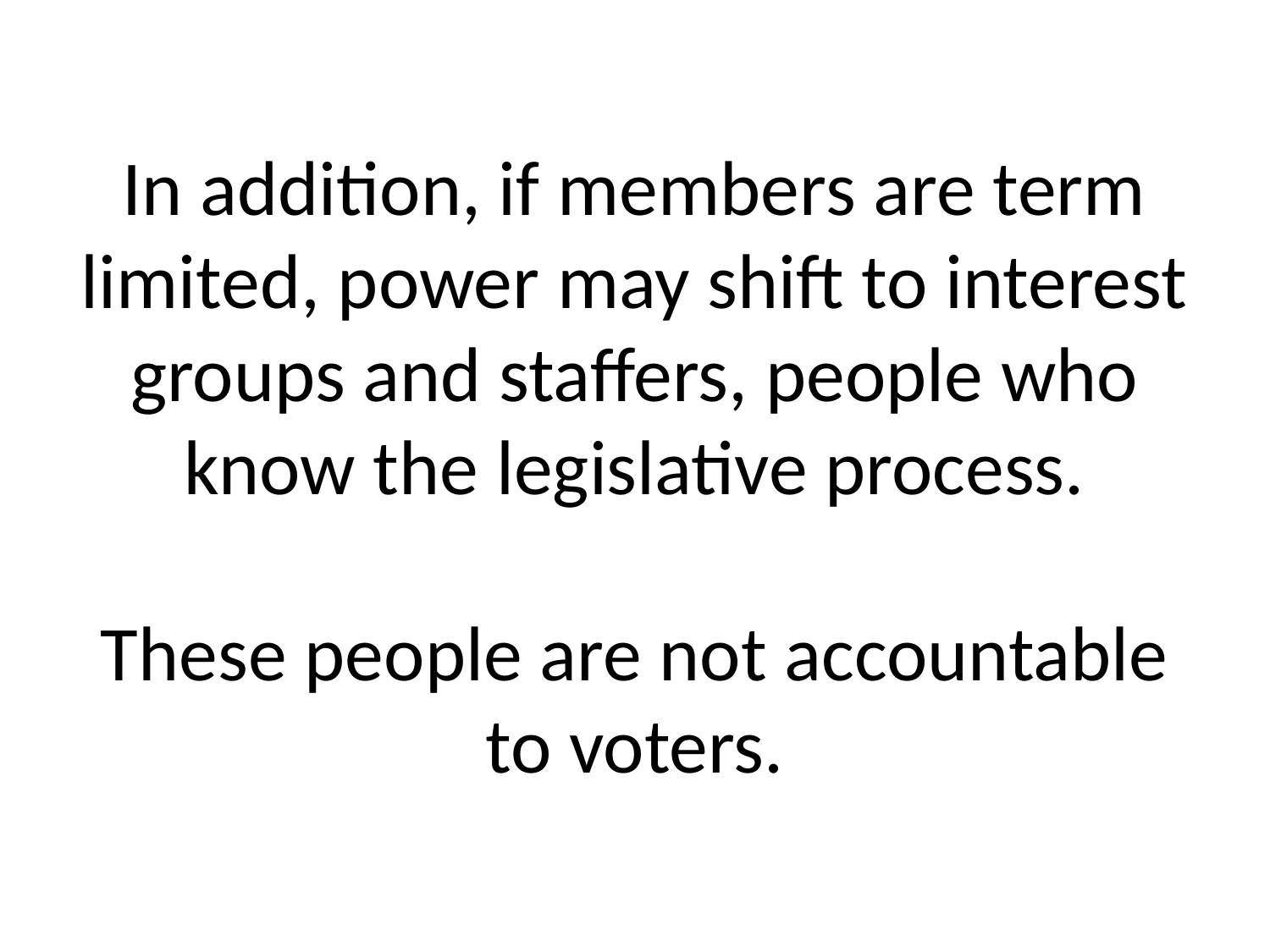

# In addition, if members are term limited, power may shift to interest groups and staffers, people who know the legislative process. These people are not accountable to voters.